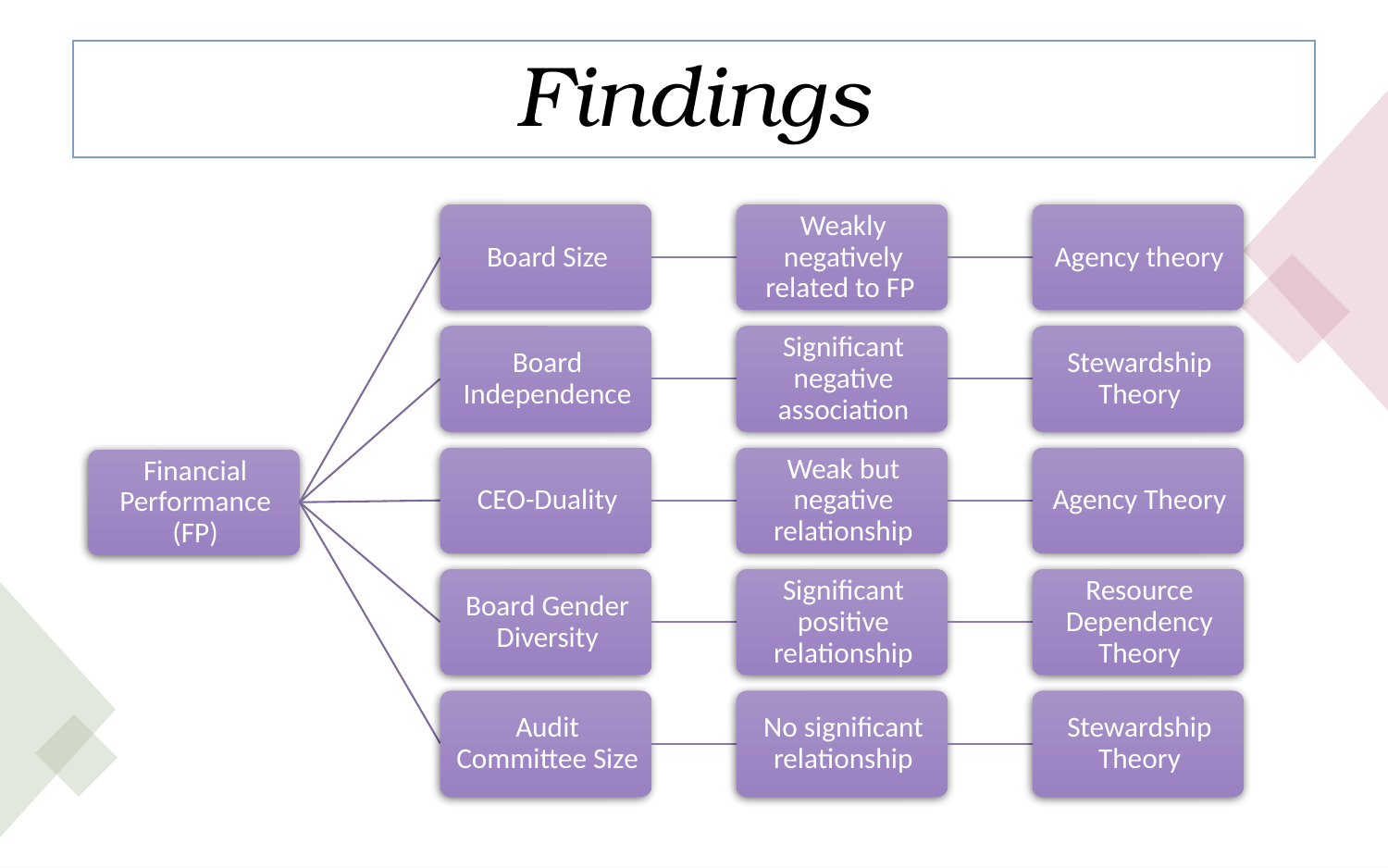

# Findings

Financial Performance (FP)

Board Size

Weakly negatively related to FP

Agency theory

Board Independence

Significant negative association

Stewardship Theory

CEO-Duality

Weak but negative relationship

Agency Theory

Board Gender Diversity

Significant positive relationship

Resource Dependency Theory

Audit Committee Size

No significant relationship

Stewardship Theory